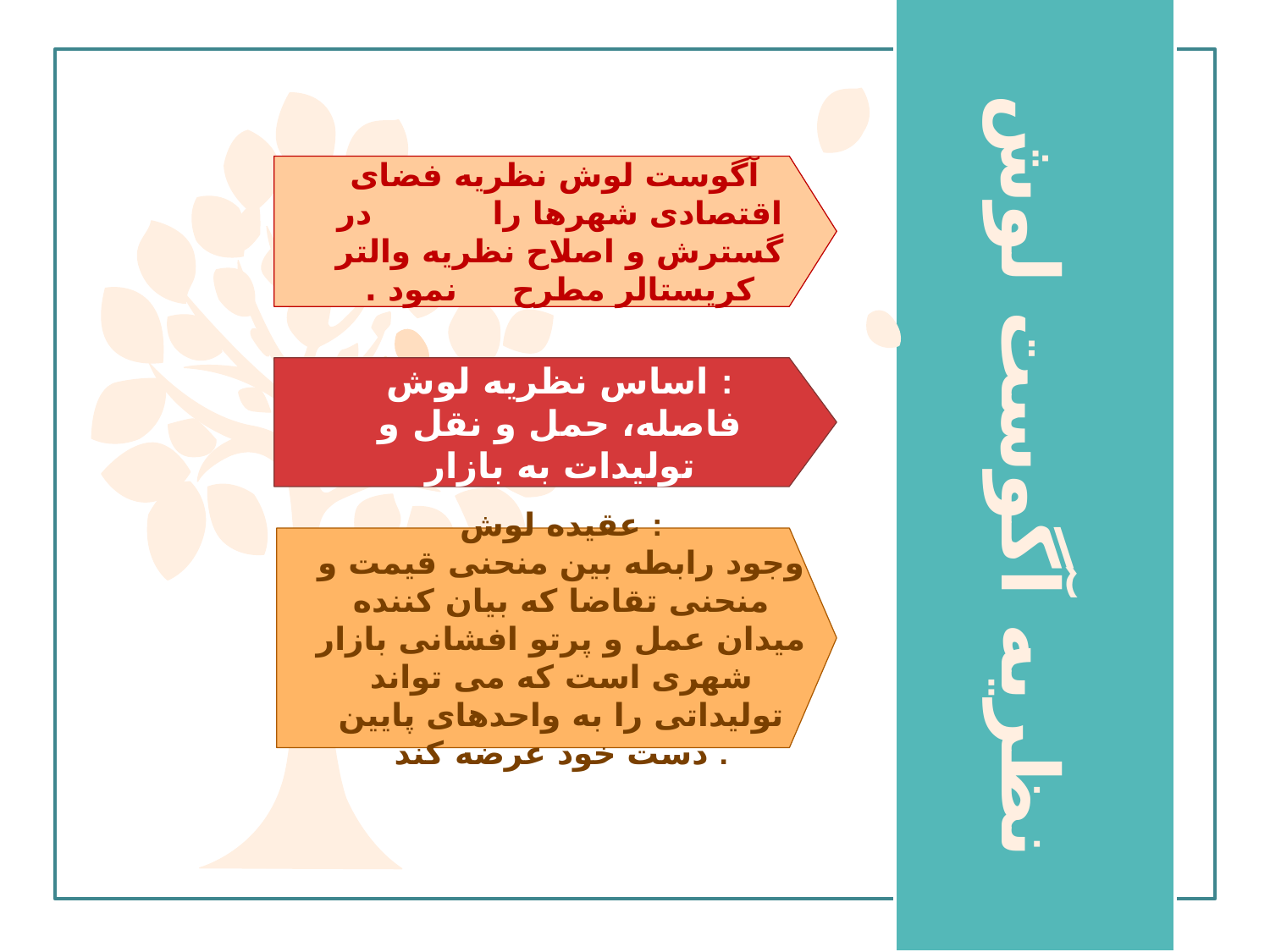

آگوست لوش نظریه فضای اقتصادی شهرها را           در گسترش و اصلاح نظریه والتر کریستالر مطرح     نمود .

اساس نظریه لوش :
فاصله، حمل و نقل و تولیدات به بازار
عقیده لوش :
وجود رابطه بین منحنی قیمت و منحنی تقاضا که بیان کننده میدان عمل و پرتو افشانی بازار شهری است که می تواند تولیداتی را به واحدهای پایین دست خود عرضه کند .
نظریه آگوست لوش